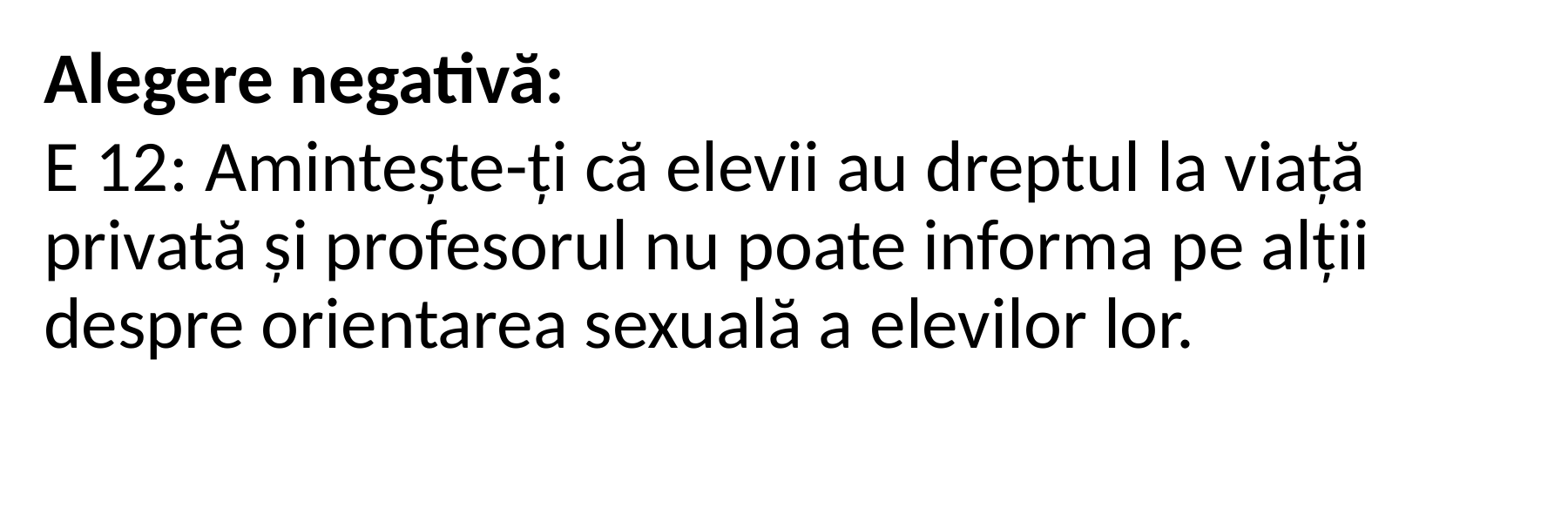

Alegere negativă:
E 12: Amintește-ți că elevii au dreptul la viață privată și profesorul nu poate informa pe alții despre orientarea sexuală a elevilor lor.